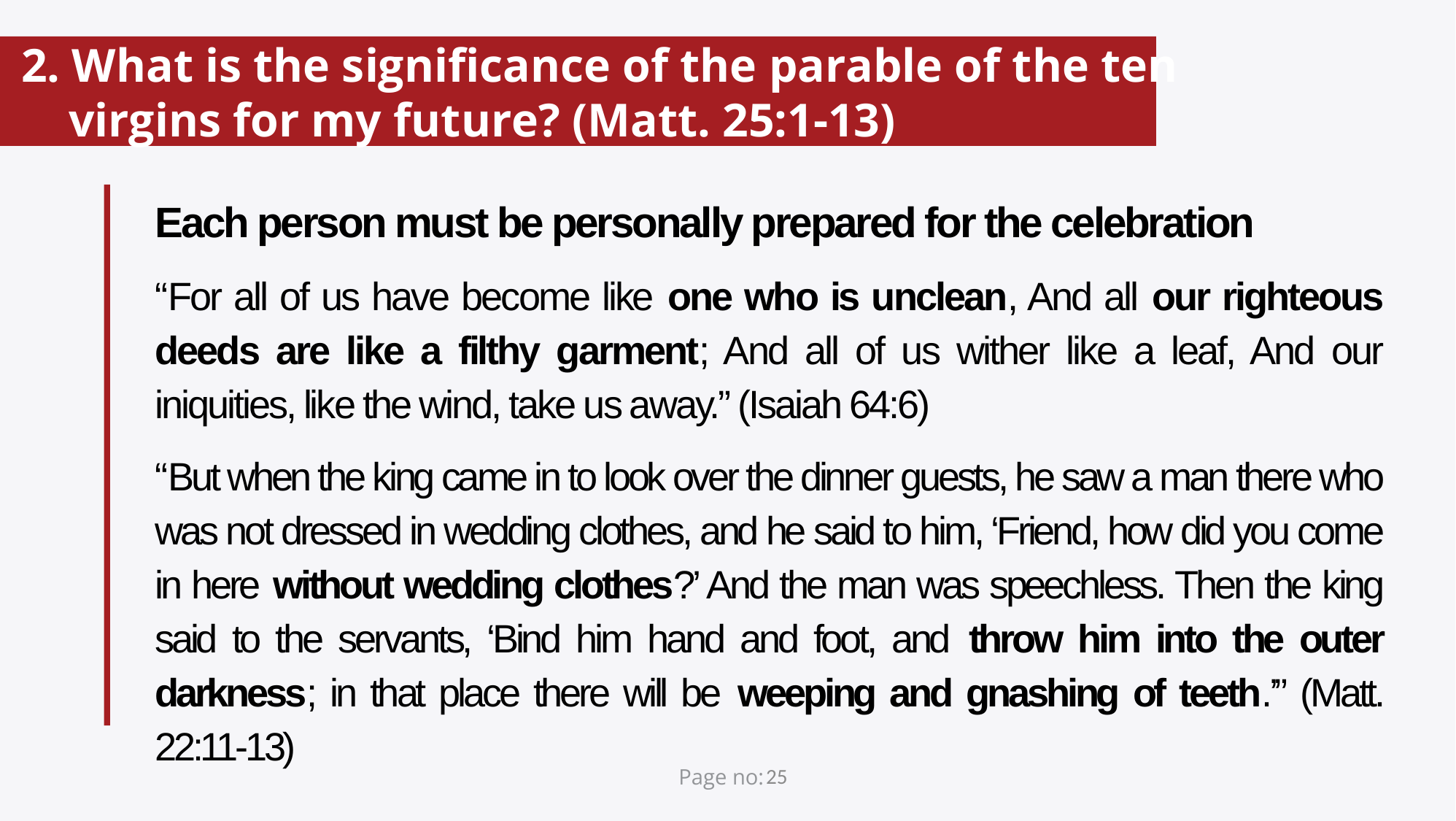

# 2. What is the significance of the parable of the ten virgins for my future? (Matt. 25:1-13)
Each person must be personally prepared for the celebration
“For all of us have become like one who is unclean, And all our righteous deeds are like a filthy garment; And all of us wither like a leaf, And our iniquities, like the wind, take us away.” (Isaiah 64:6)
“But when the king came in to look over the dinner guests, he saw a man there who was not dressed in wedding clothes, and he said to him, ‘Friend, how did you come in here without wedding clothes?’ And the man was speechless. Then the king said to the servants, ‘Bind him hand and foot, and throw him into the outer darkness; in that place there will be weeping and gnashing of teeth.’” (Matt. 22:11-13)